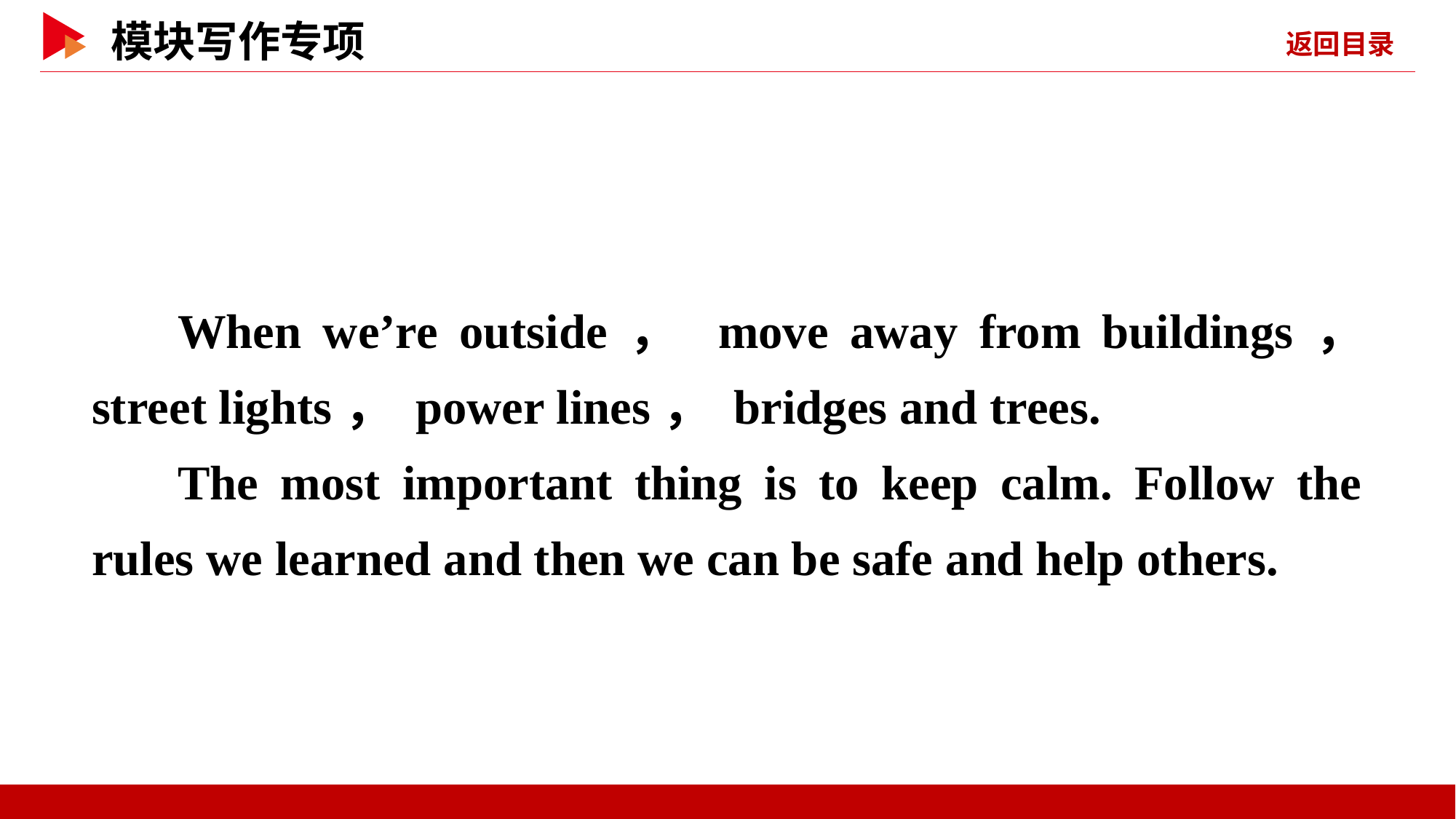

When we’re outside， move away from buildings， street lights， power lines， bridges and trees.
The most important thing is to keep calm. Follow the rules we learned and then we can be safe and help others.